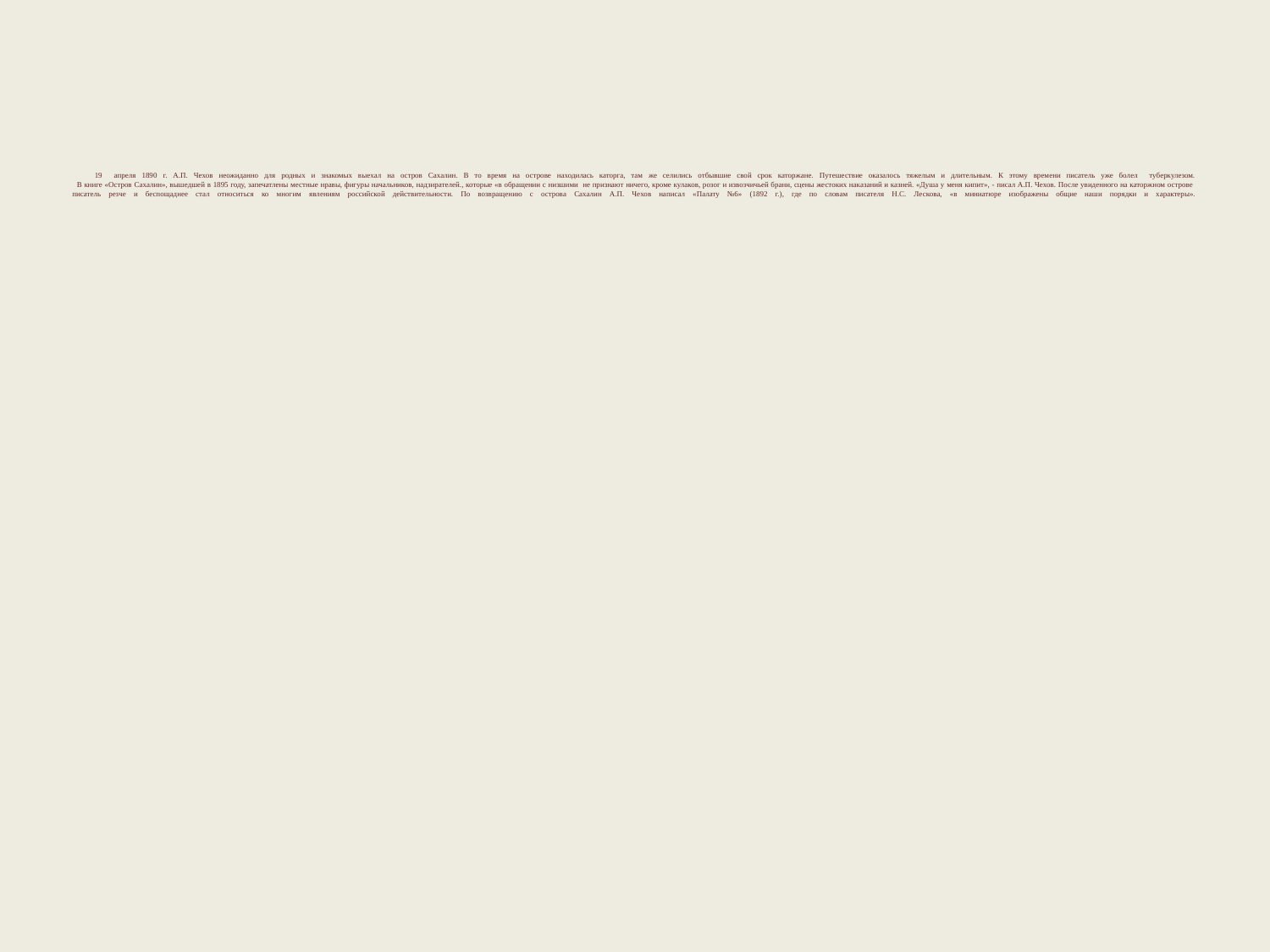

# 19  апреля 1890 г. А.П. Чехов неожиданно для родных и знакомых выехал на остров Сахалин. В то время на острове находилась каторга, там же селились отбывшие свой срок каторжане. Путешествие оказалось тяжелым и длительным. К этому времени писатель уже болел  туберкулезом. В книге «Остров Сахалин», вышедшей в 1895 году, запечатлены местные нравы, фигуры начальников, надзирателей., которые «в обращении с низшими  не признают ничего, кроме кулаков, розог и извозчичьей брани, сцены жестоких наказаний и казней. «Душа у меня кипит», - писал А.П. Чехов. После увиденного на каторжном острове  писатель резче и беспощаднее стал относиться ко многим явлениям российской действительности. По возвращению с острова Сахалин А.П. Чехов написал «Палату №6» (1892 г.), где по словам писателя Н.С. Лескова, «в миниатюре изображены общие наши порядки и характеры».